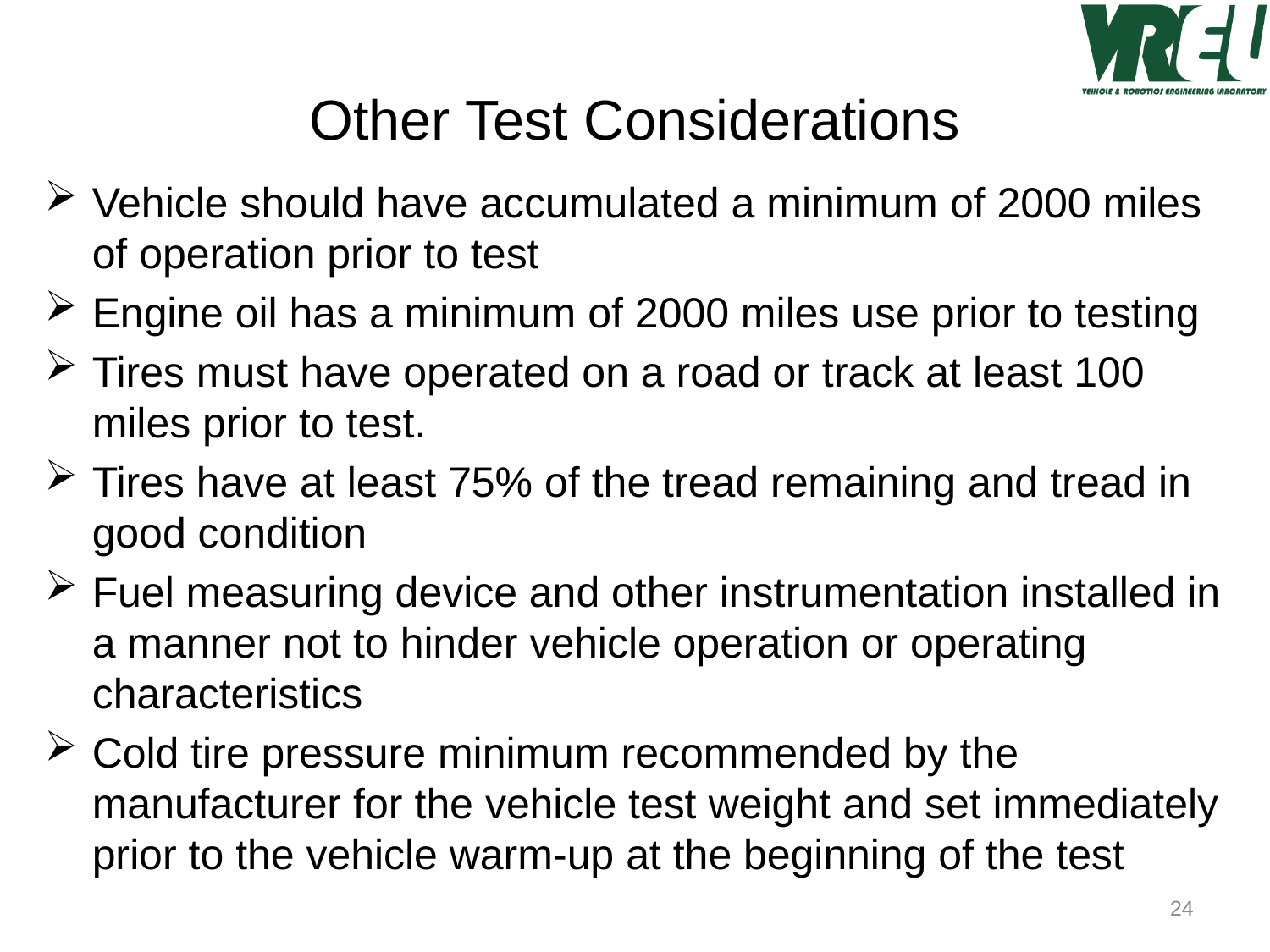

# Other Test Considerations
Vehicle should have accumulated a minimum of 2000 miles of operation prior to test
Engine oil has a minimum of 2000 miles use prior to testing
Tires must have operated on a road or track at least 100 miles prior to test.
Tires have at least 75% of the tread remaining and tread in good condition
Fuel measuring device and other instrumentation installed in a manner not to hinder vehicle operation or operating characteristics
Cold tire pressure minimum recommended by the manufacturer for the vehicle test weight and set immediately prior to the vehicle warm-up at the beginning of the test
24